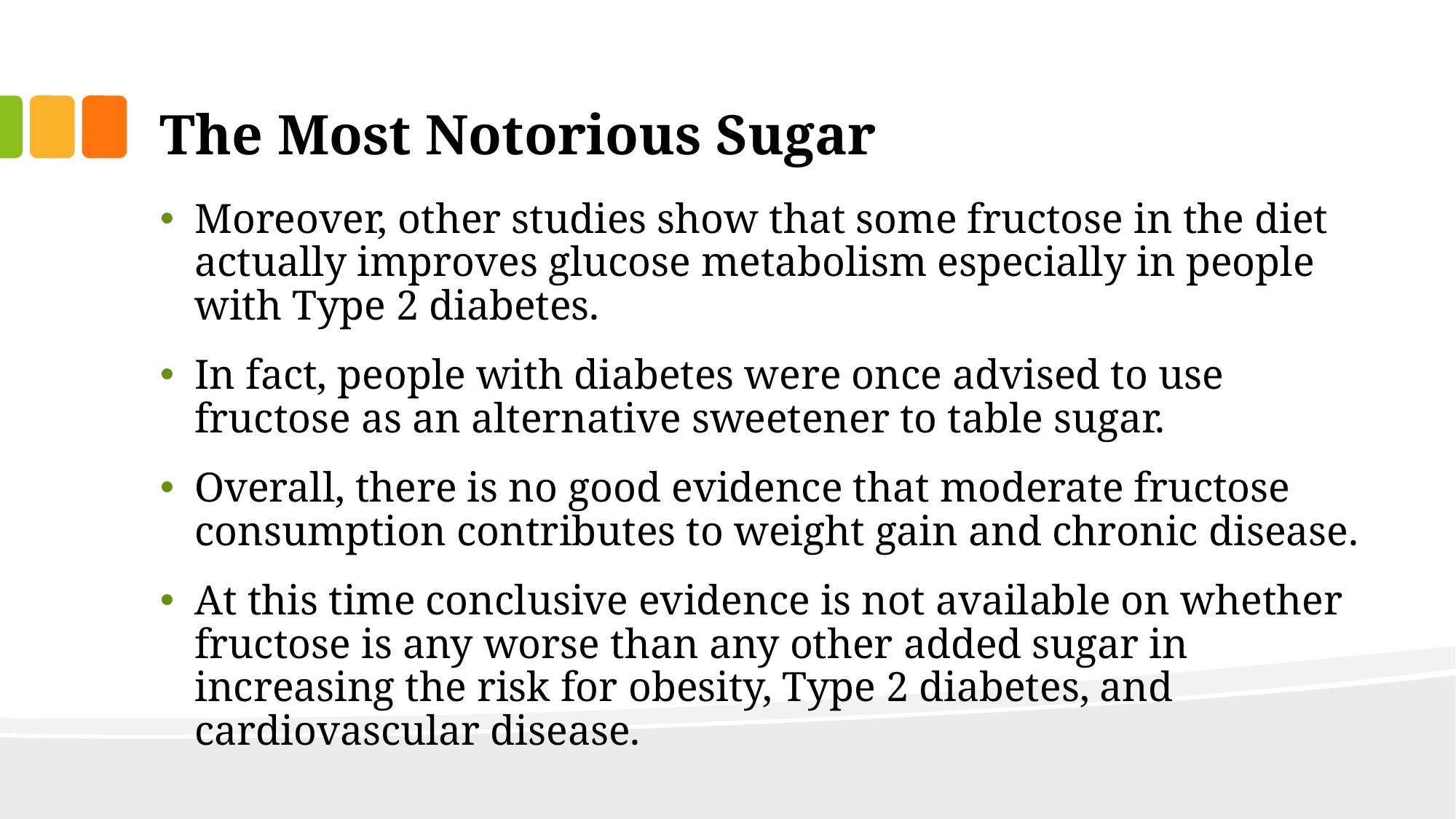

# The Most Notorious Sugar
Moreover, other studies show that some fructose in the diet actually improves glucose metabolism especially in people with Type 2 diabetes.
In fact, people with diabetes were once advised to use fructose as an alternative sweetener to table sugar.
Overall, there is no good evidence that moderate fructose consumption contributes to weight gain and chronic disease.
At this time conclusive evidence is not available on whether fructose is any worse than any other added sugar in increasing the risk for obesity, Type 2 diabetes, and cardiovascular disease.